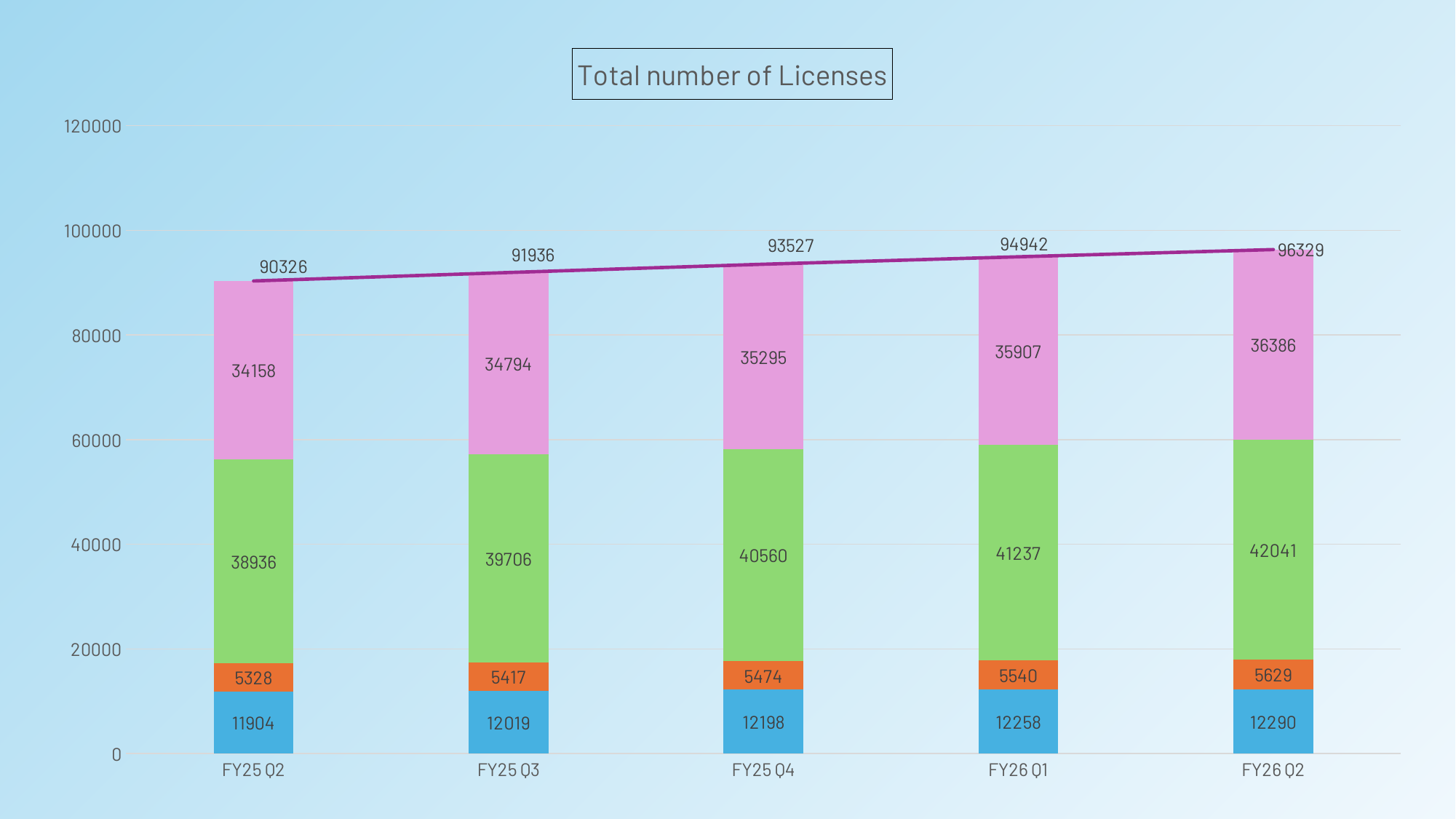

### Chart: Total number of Licenses

| Category | Psy | MFT | LPC | SW | Total |
|---|---|---|---|---|---|
| FY25 Q2 | 11904.0 | 5328.0 | 38936.0 | 34158.0 | 90326.0 |
| FY25 Q3 | 12019.0 | 5417.0 | 39706.0 | 34794.0 | 91936.0 |
| FY25 Q4 | 12198.0 | 5474.0 | 40560.0 | 35295.0 | 93527.0 |
| FY26 Q1 | 12258.0 | 5540.0 | 41237.0 | 35907.0 | 94942.0 |
| FY26 Q2 | 12290.0 | 5629.0 | 42041.0 | 36386.0 | 96329.0 |